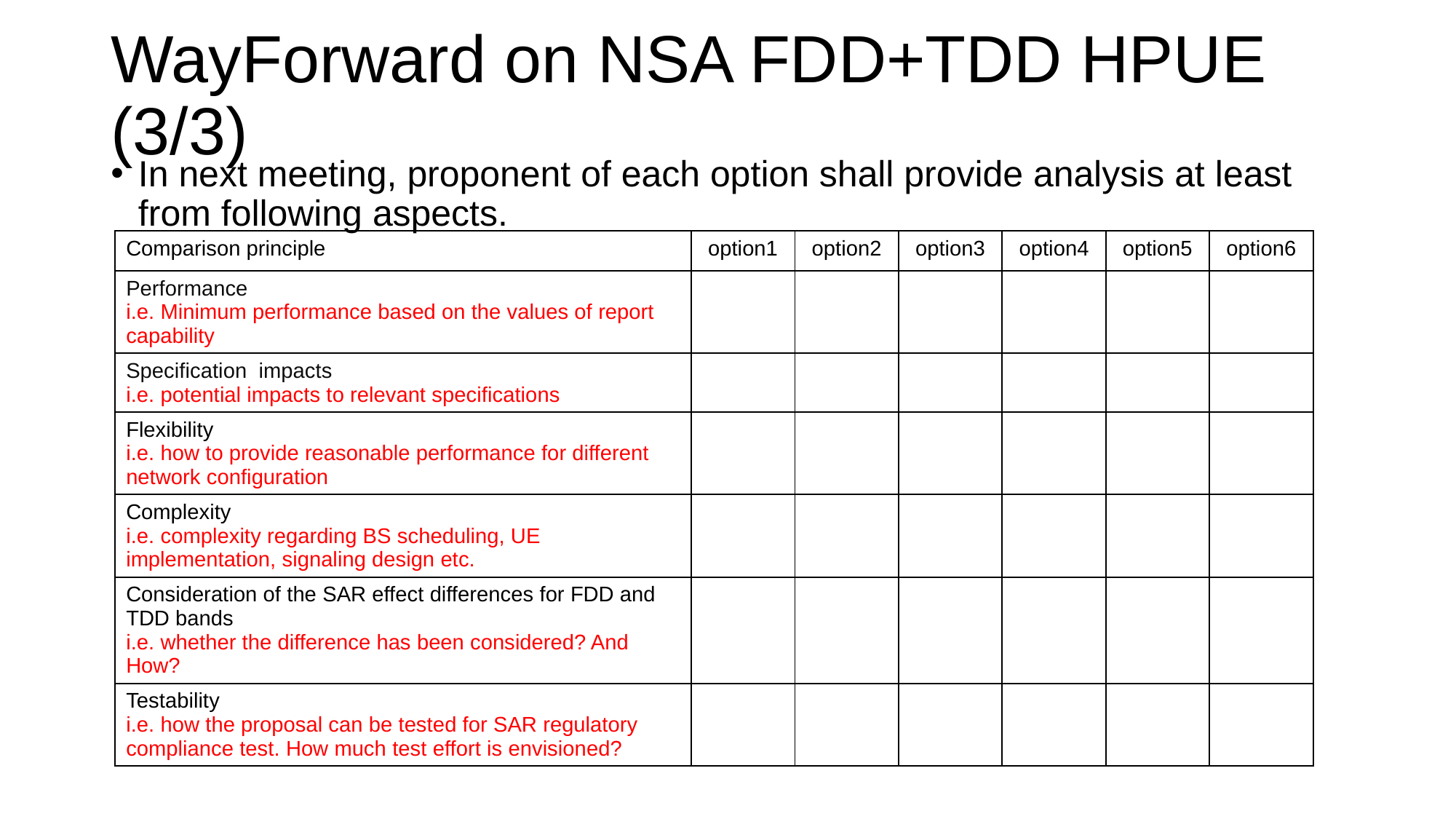

# WayForward on NSA FDD+TDD HPUE (3/3)
In next meeting, proponent of each option shall provide analysis at least from following aspects.

| Comparison principle | option1 | option2 | option3 | option4 | option5 | option6 |
| --- | --- | --- | --- | --- | --- | --- |
| Performance i.e. Minimum performance based on the values of report capability |  |  |  |  |  |  |
| Specification impacts i.e. potential impacts to relevant specifications |  |  |  |  |  |  |
| Flexibility i.e. how to provide reasonable performance for different network configuration |  |  |  |  |  |  |
| Complexity i.e. complexity regarding BS scheduling, UE implementation, signaling design etc. |  |  |  |  |  |  |
| Consideration of the SAR effect differences for FDD and TDD bands i.e. whether the difference has been considered? And How? |  |  |  |  |  |  |
| Testability i.e. how the proposal can be tested for SAR regulatory compliance test. How much test effort is envisioned? |  |  |  |  |  |  |